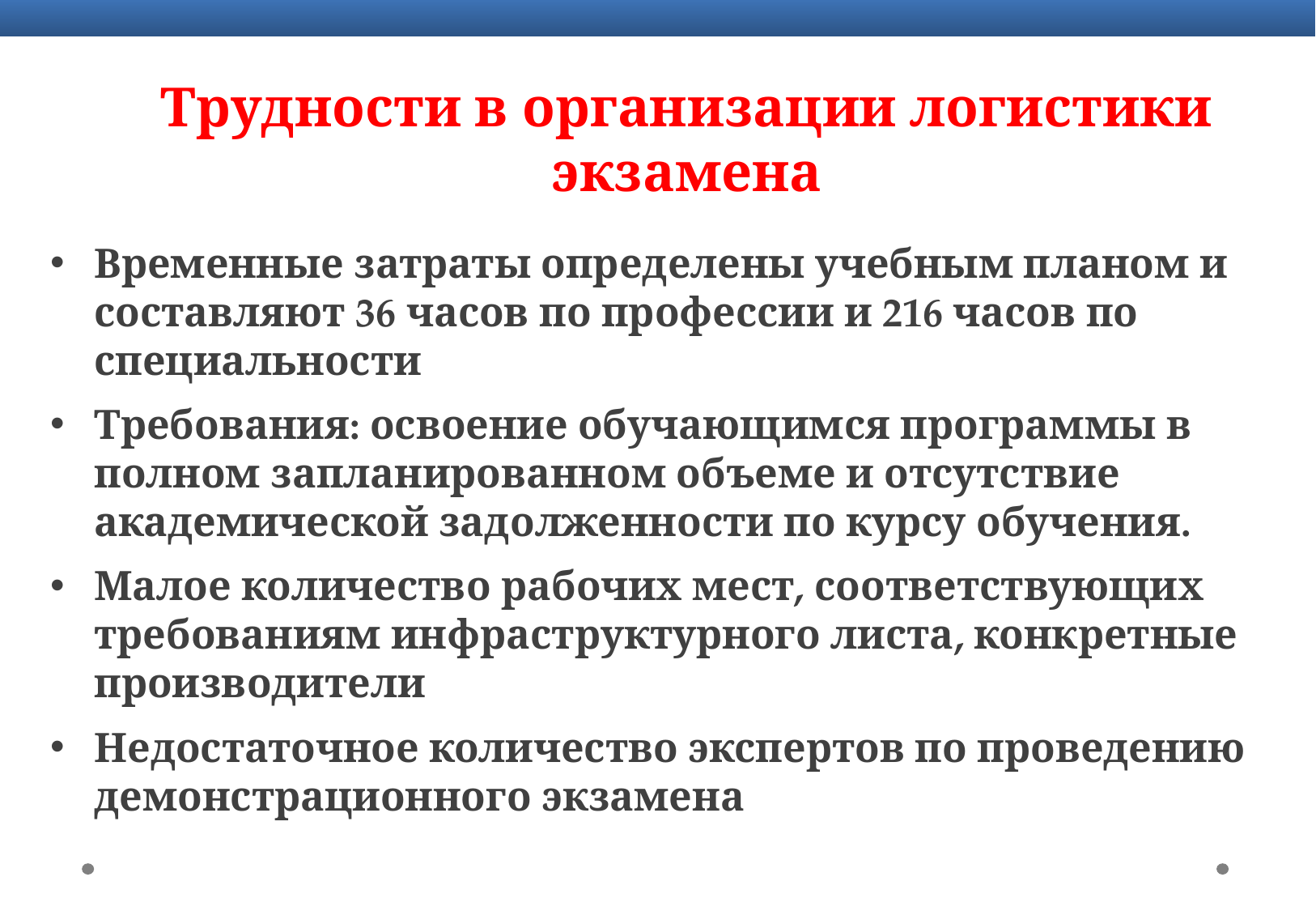

# Трудности в организации логистики экзамена
Временные затраты определены учебным планом и составляют 36 часов по профессии и 216 часов по специальности
Требования: освоение обучающимся программы в полном запланированном объеме и отсутствие академической задолженности по курсу обучения.
Малое количество рабочих мест, соответствующих требованиям инфраструктурного листа, конкретные производители
Недостаточное количество экспертов по проведению демонстрационного экзамена